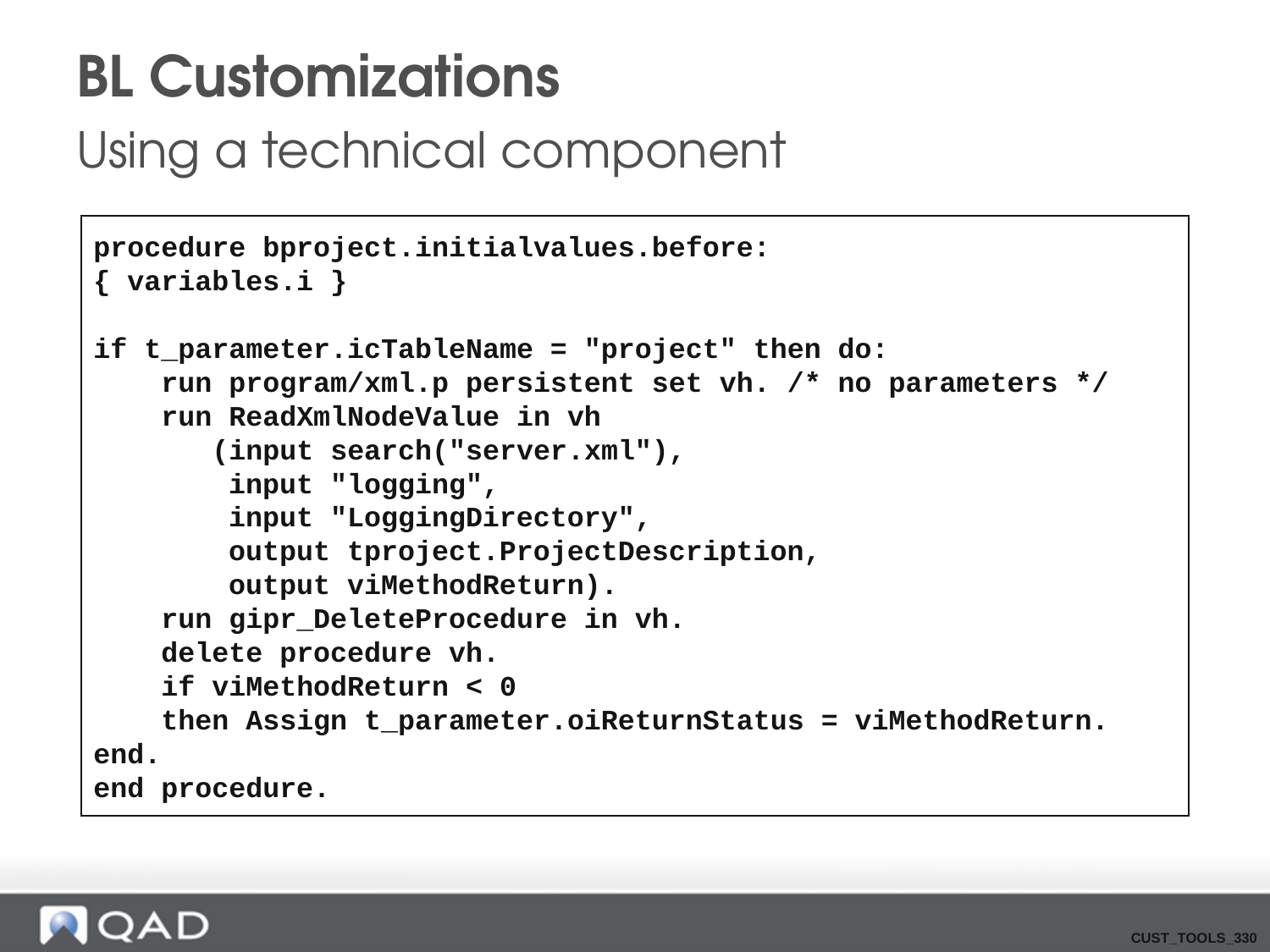

# BL Customizations
Using a technical component
procedure bproject.initialvalues.before:
{ variables.i }

if t_parameter.icTableName = "project" then do:
    run program/xml.p persistent set vh. /* no parameters */
    run ReadXmlNodeValue in vh
       (input search("server.xml"),
        input "logging",
        input "LoggingDirectory",
        output tproject.ProjectDescription,
        output viMethodReturn).
    run gipr_DeleteProcedure in vh.
    delete procedure vh.
    if viMethodReturn < 0
    then Assign t_parameter.oiReturnStatus = viMethodReturn.
end.
end procedure.
CUST_TOOLS_330